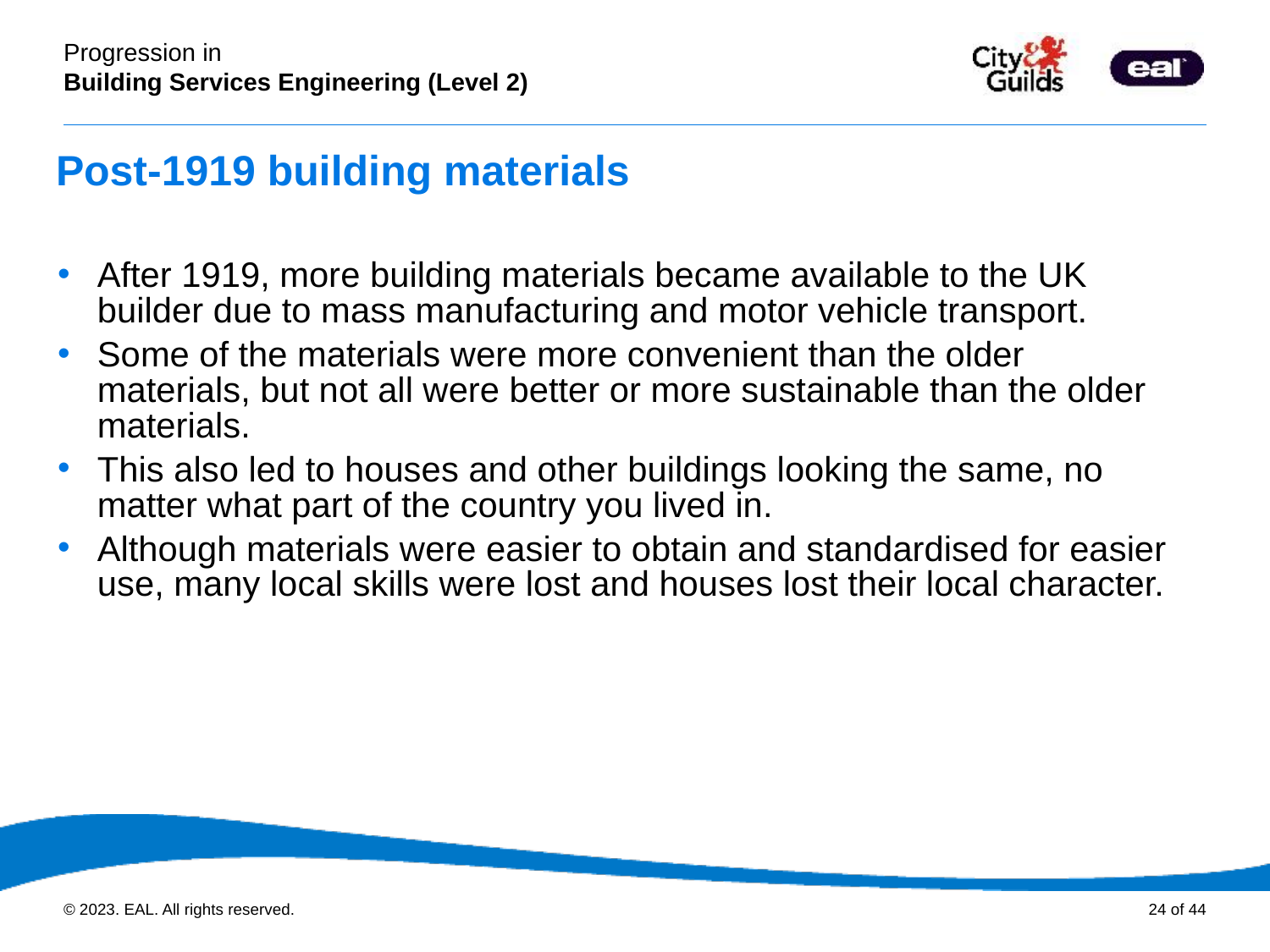

# Post-1919 building materials
After 1919, more building materials became available to the UK builder due to mass manufacturing and motor vehicle transport.
Some of the materials were more convenient than the older materials, but not all were better or more sustainable than the older materials.
This also led to houses and other buildings looking the same, no matter what part of the country you lived in.
Although materials were easier to obtain and standardised for easier use, many local skills were lost and houses lost their local character.